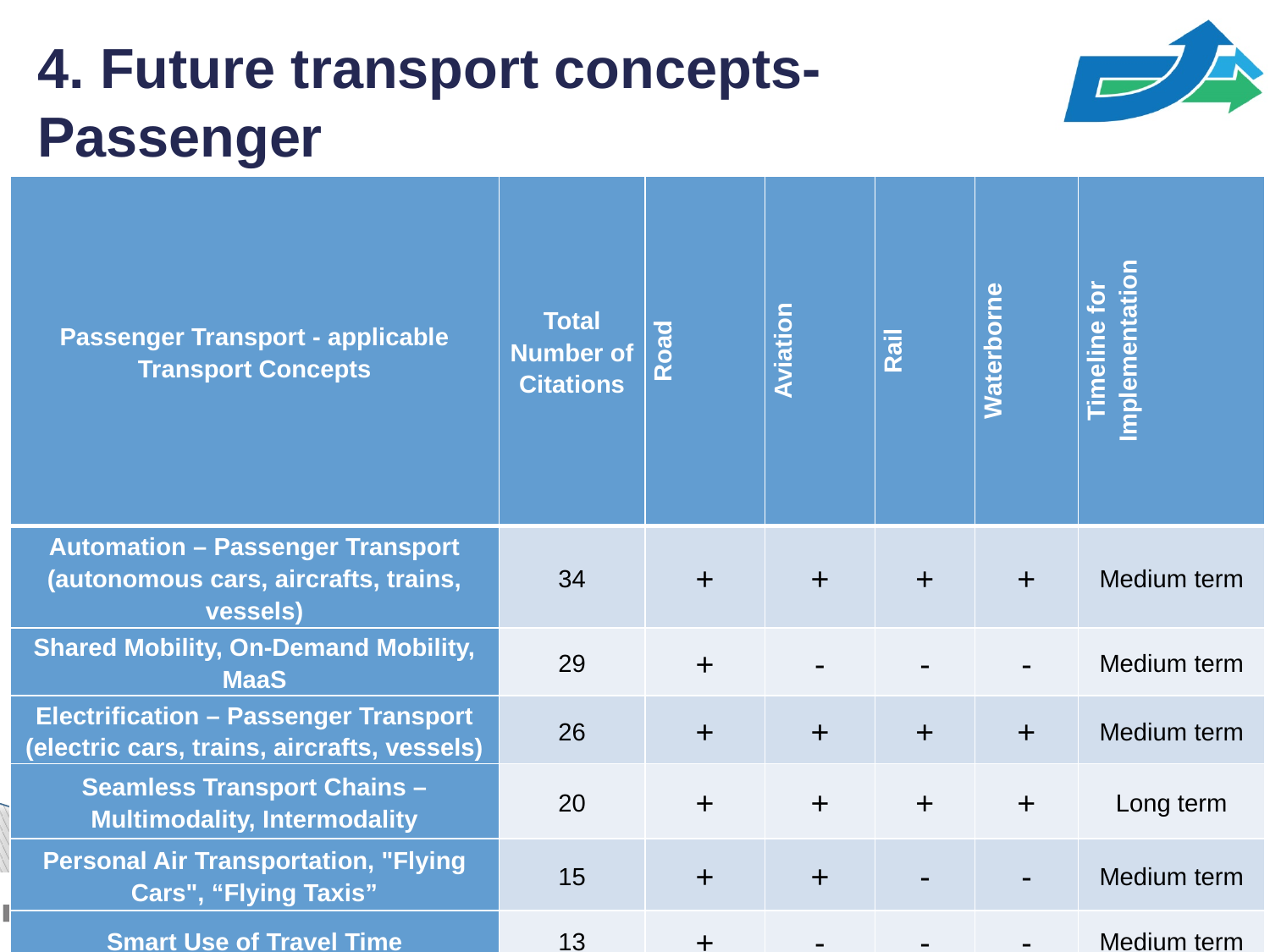

# 4. Future transport concepts- Passenger
| Passenger Transport - applicable Transport Concepts | Total Number of Citations | Road | Aviation | Rail | Waterborne | Timeline for Implementation |
| --- | --- | --- | --- | --- | --- | --- |
| Automation – Passenger Transport (autonomous cars, aircrafts, trains, vessels) | 34 | + | + | + | + | Medium term |
| Shared Mobility, On-Demand Mobility, MaaS | 29 | + | - | - | - | Medium term |
| Electrification – Passenger Transport (electric cars, trains, aircrafts, vessels) | 26 | + | + | + | + | Medium term |
| Seamless Transport Chains – Multimodality, Intermodality | 20 | + | + | + | + | Long term |
| Personal Air Transportation, "Flying Cars", “Flying Taxis” | 15 | + | + | - | - | Medium term |
| Smart Use of Travel Time | 13 | + | - | - | - | Medium term |
| High-Speed Rail for Passenger Transport | 9 | - | - | + | - | Medium term |
| Superfast Ground and Underground Transportation, Hyperloops | 9 | - | - | + | - | Long term |